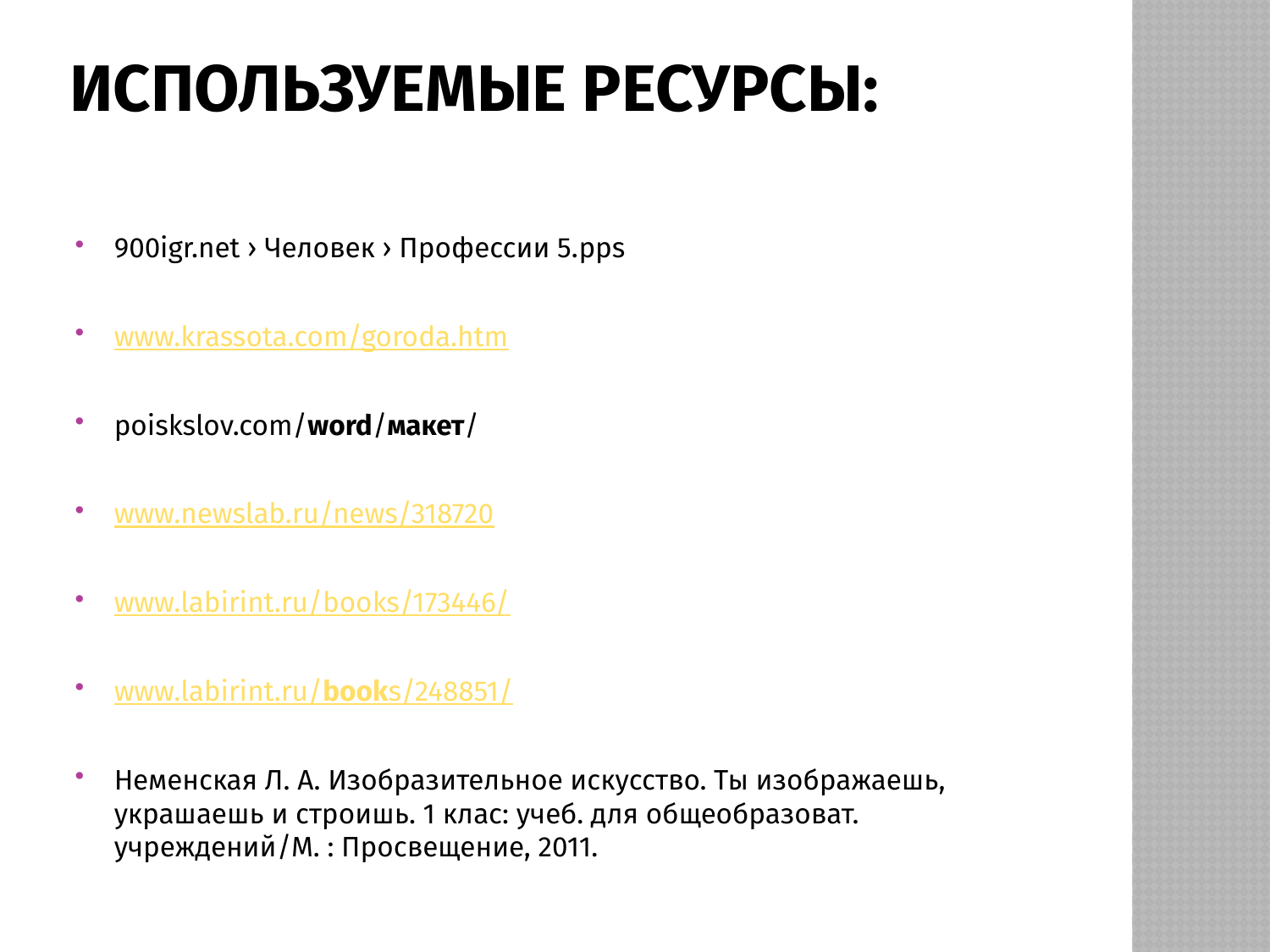

# Используемые ресурсы:
900igr.net › Человек › Профессии 5.pps

www.krassota.com/goroda.htm

poiskslov.com/word/макет/

www.newslab.ru/news/318720

www.labirint.ru/books/173446/

www.labirint.ru/books/248851/

Неменская Л. А. Изобразительное искусство. Ты изображаешь, украшаешь и строишь. 1 клас: учеб. для общеобразоват. учреждений/М. : Просвещение, 2011.